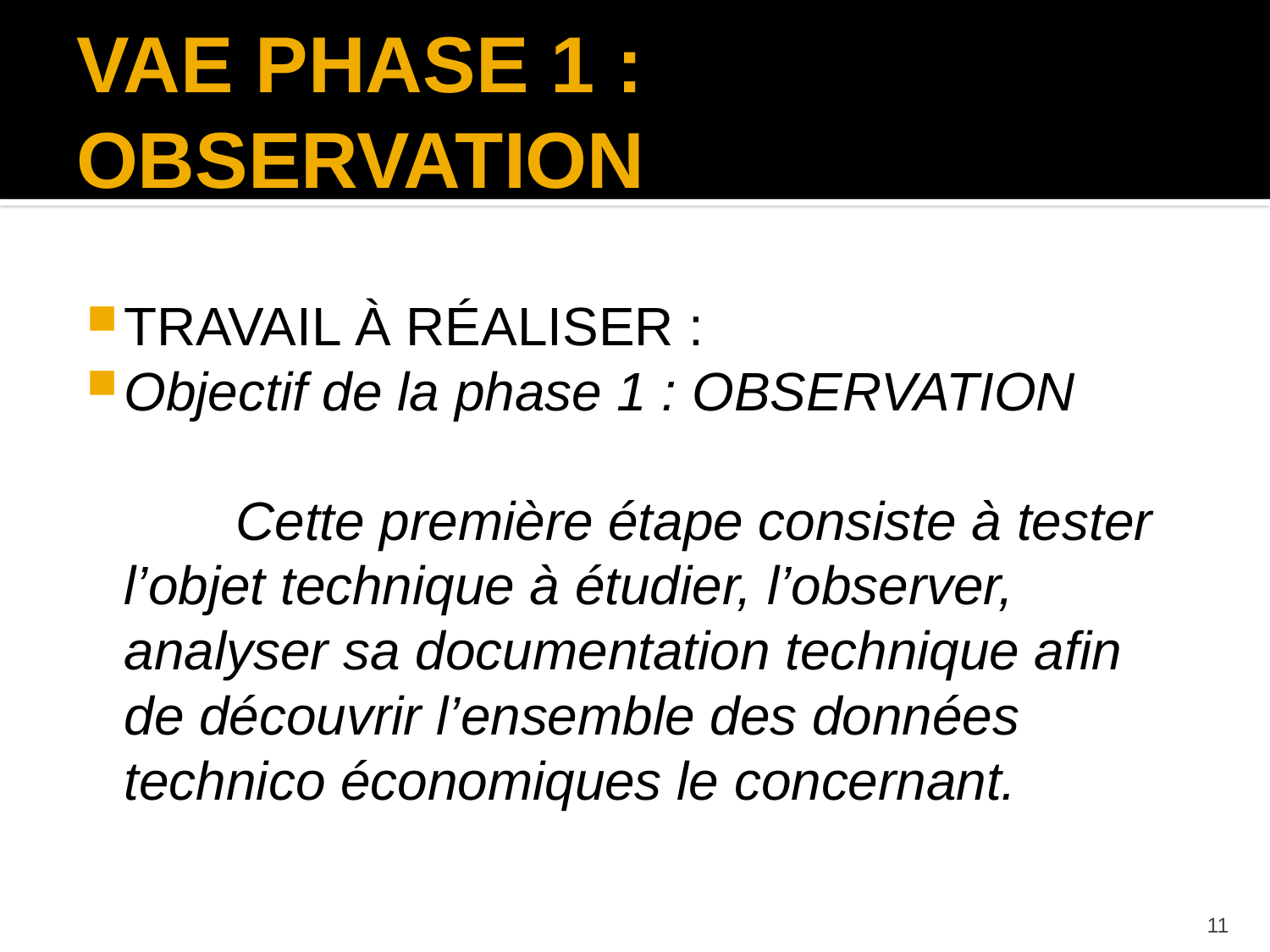

# VAE PHASE 1 : OBSERVATION

TRAVAIL À RÉALISER :
Objectif de la phase 1 : OBSERVATION

          Cette première étape consiste à tester l’objet technique à étudier, l’observer, analyser sa documentation technique afin de découvrir l’ensemble des données technico économiques le concernant.

11